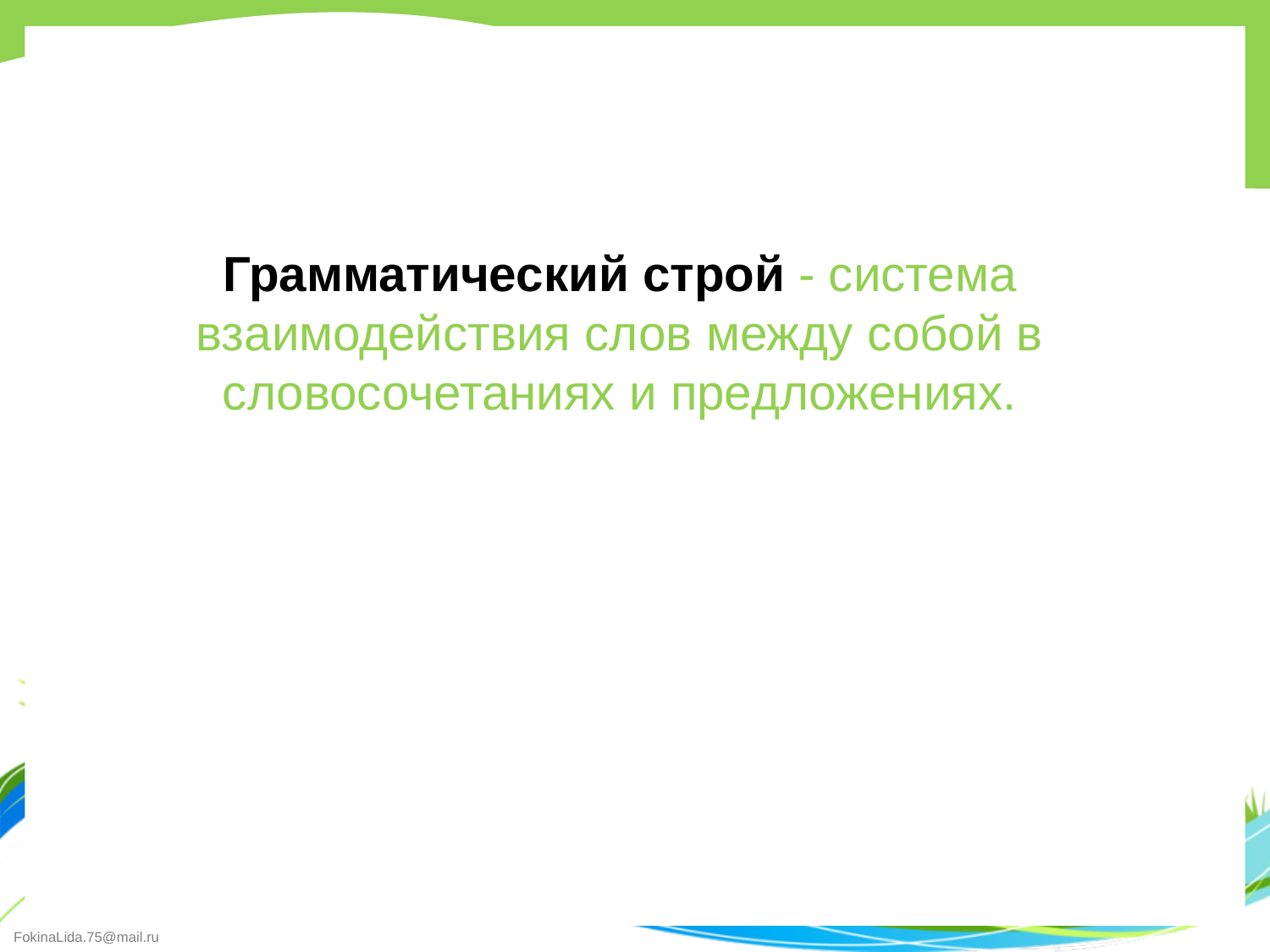

Грамматический строй - система взаимодействия слов между собой в словосочетаниях и предложениях.